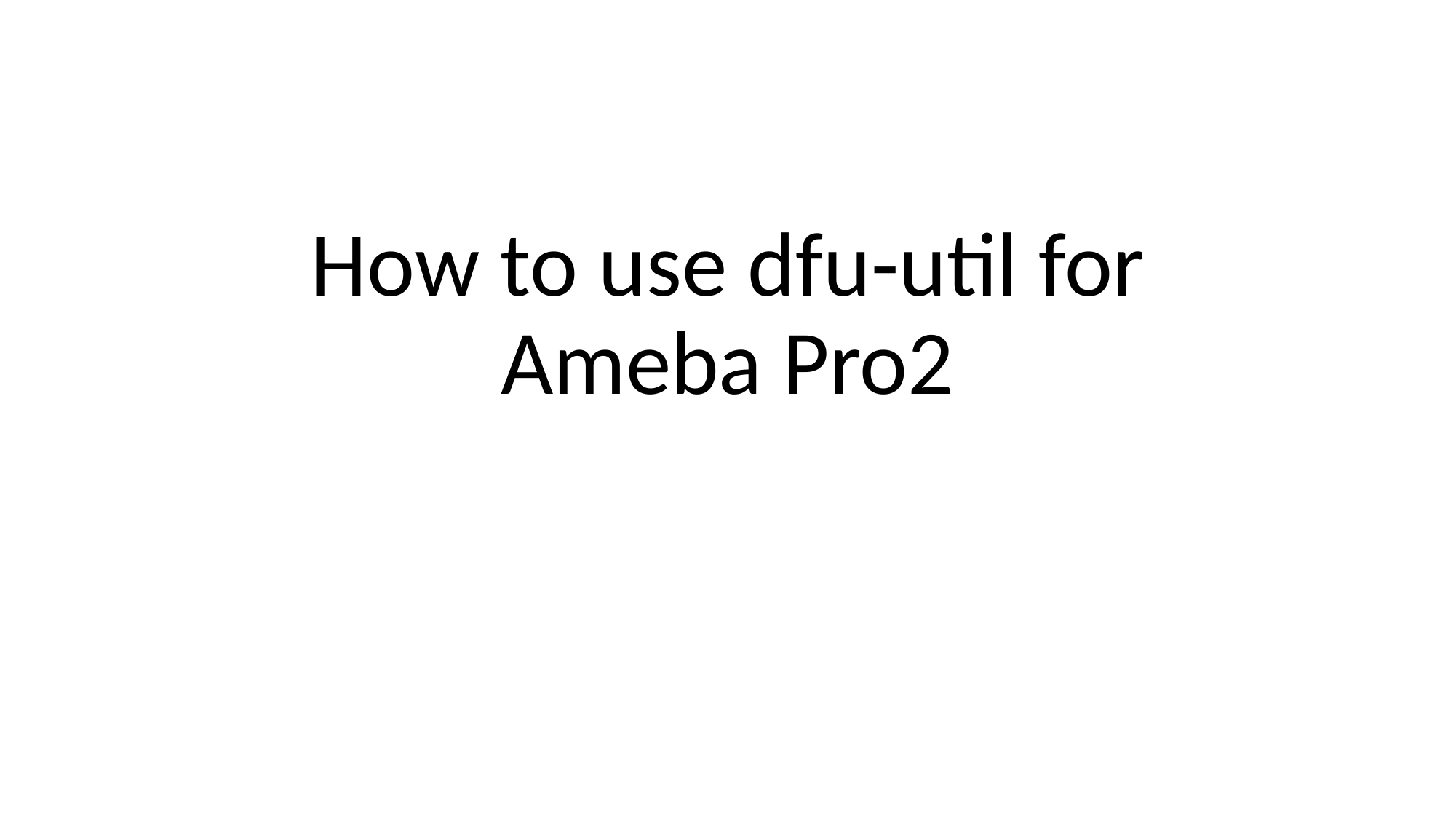

# How to use dfu-util for Ameba Pro2